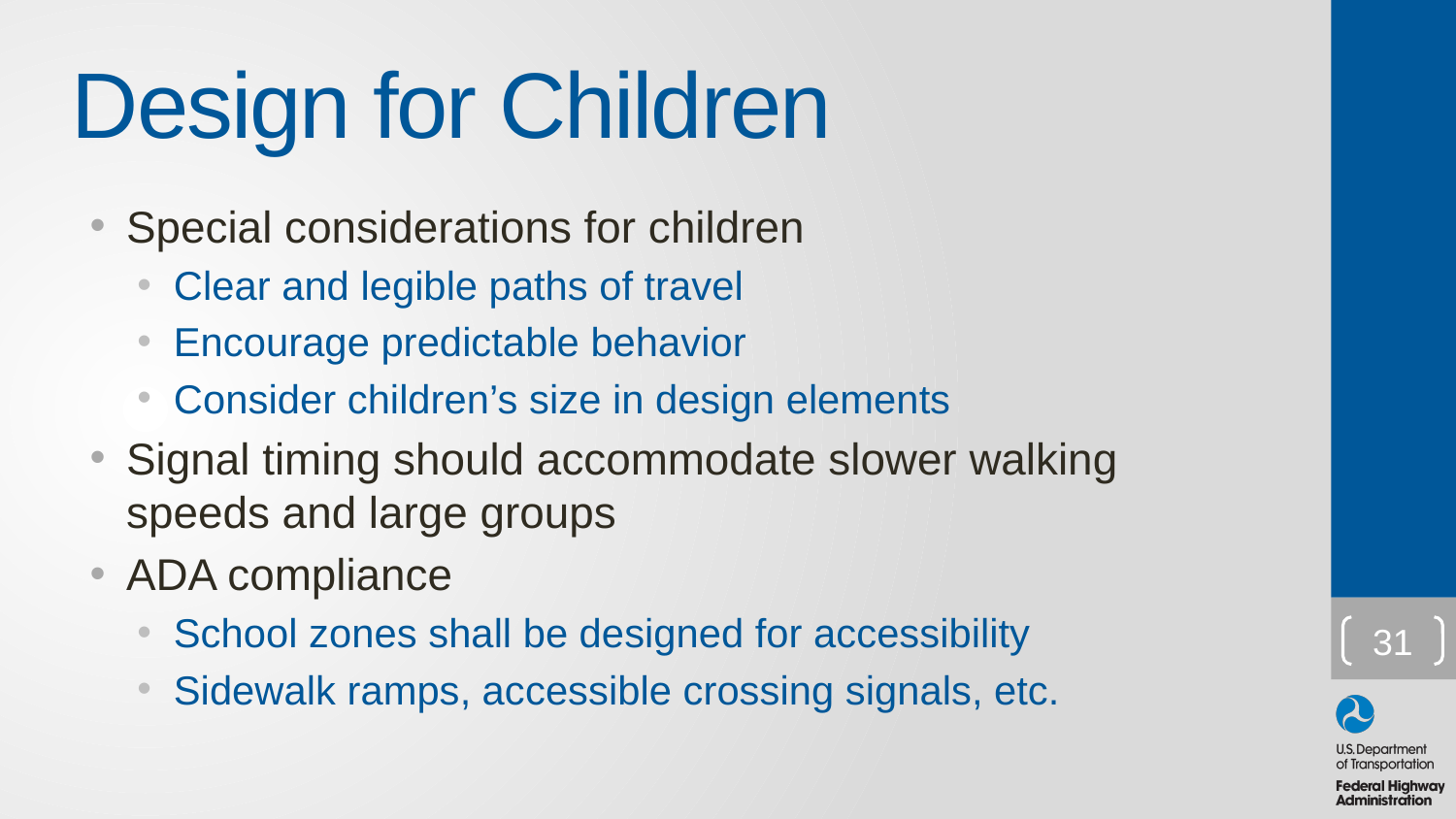

# Design for Children
Special considerations for children
Clear and legible paths of travel
Encourage predictable behavior
Consider children’s size in design elements
Signal timing should accommodate slower walking speeds and large groups
ADA compliance
School zones shall be designed for accessibility
Sidewalk ramps, accessible crossing signals, etc.
31